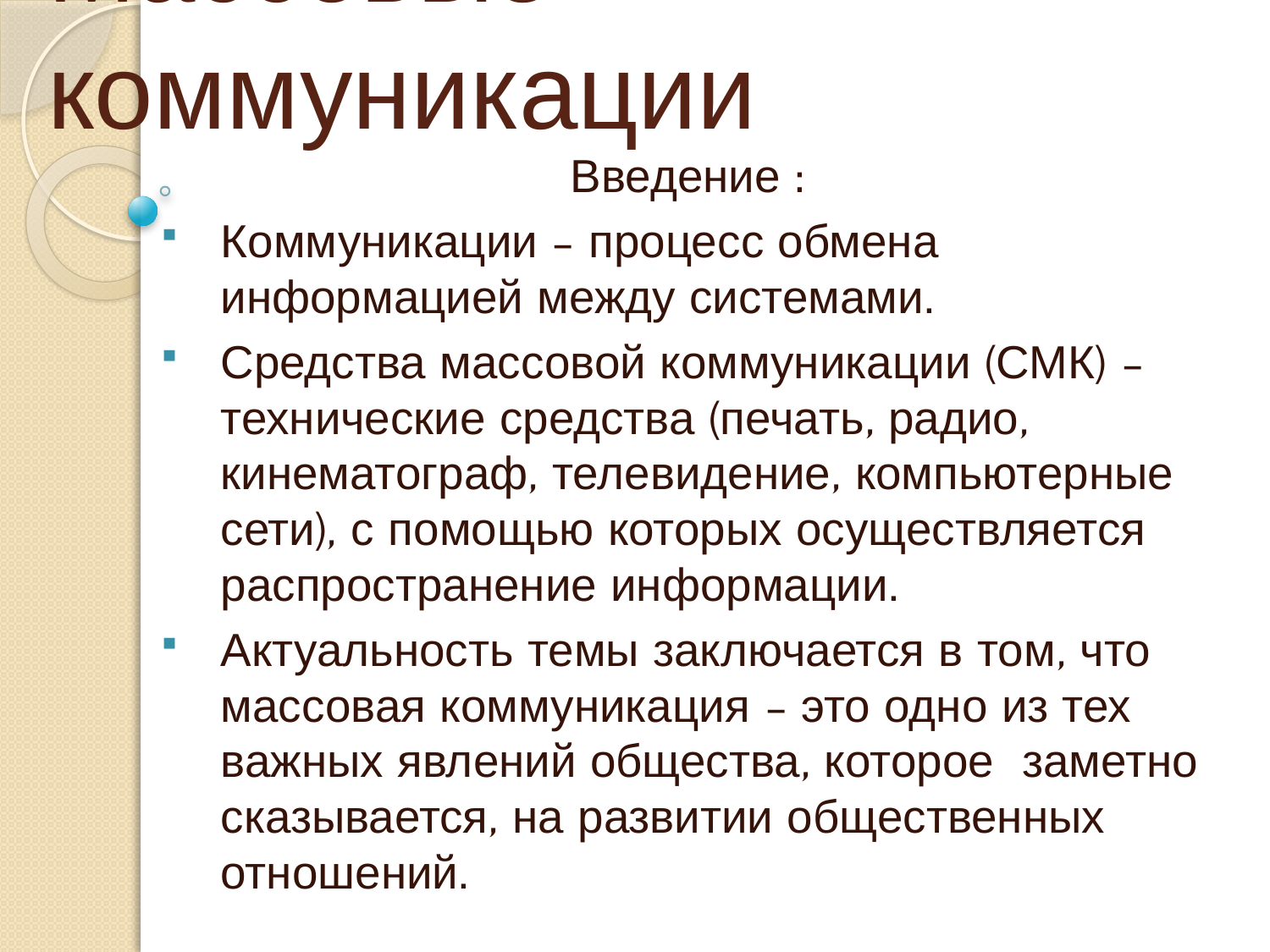

# Массовые коммуникации
Введение :
Коммуникации – процесс обмена информацией между системами.
Средства массовой коммуникации (СМК) – технические средства (печать, радио, кинематограф, телевидение, компьютерные сети), с помощью которых осуществляется распространение информации.
Актуальность темы заключается в том, что массовая коммуникация – это одно из тех важных явлений общества, которое  заметно сказывается, на развитии общественных отношений.